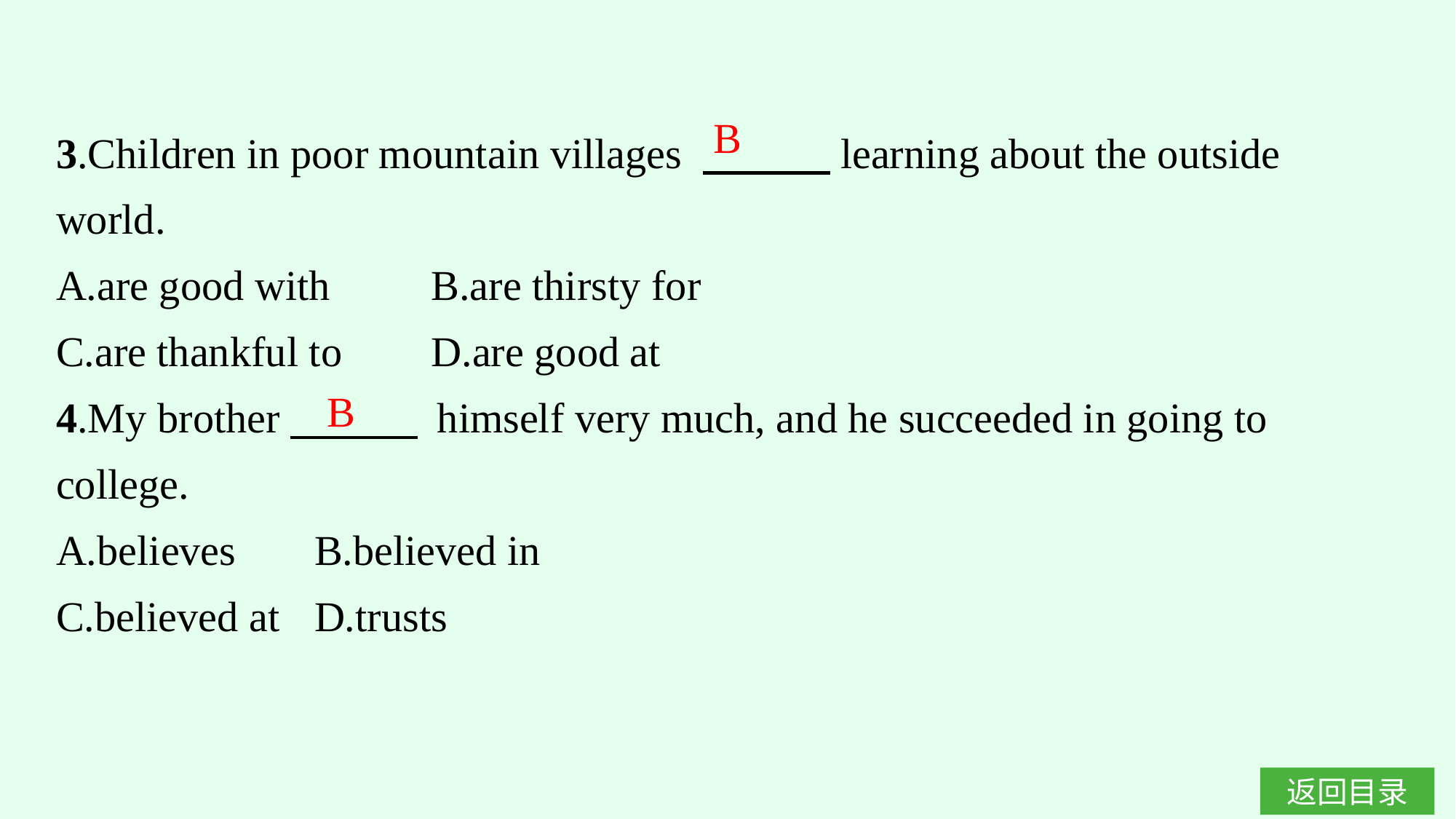

3.Children in poor mountain villages 　　　learning about the outside world.
A.are good with	B.are thirsty for
C.are thankful to	D.are good at
4.My brother　　　 himself very much, and he succeeded in going to college.
A.believes	B.believed in
C.believed at	D.trusts
B
B